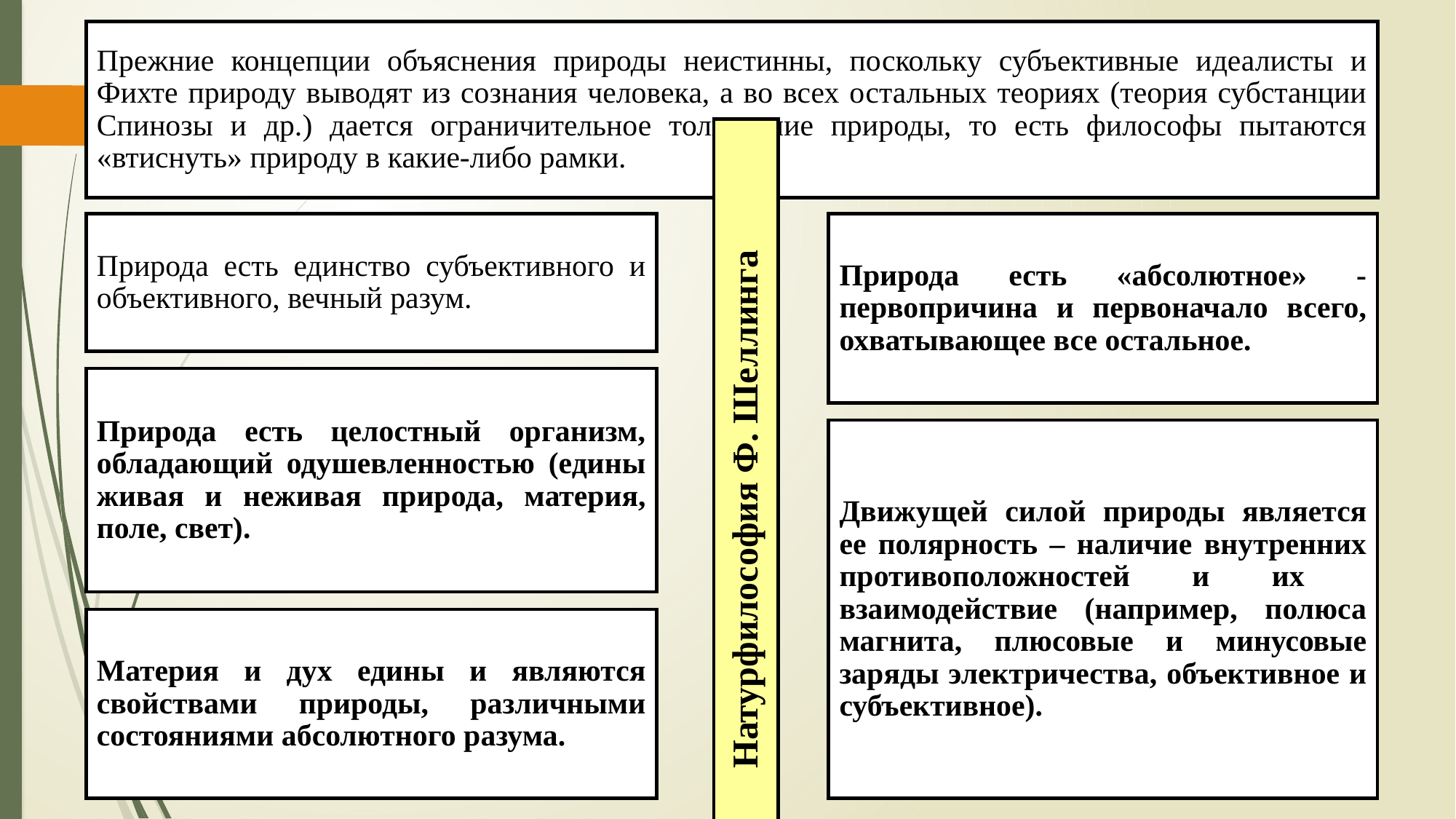

Прежние концепции объяснения природы неистинны, поскольку субъективные идеалисты и Фихте природу выводят из сознания человека, а во всех остальных теориях (теория субстанции Спинозы и др.) дается ограничительное толкование природы, то есть философы пытаются «втиснуть» природу в какие-либо рамки.

Природа есть единство субъективного и объективного, вечный разум.
Природа есть «абсолютное» - первопричина и первоначало всего, охватывающее все остальное.
Природа есть целостный организм, обладающий одушевленностью (едины живая и неживая природа, материя, поле, свет).
Движущей силой природы является ее полярность – наличие внутренних противоположностей и их  взаимодействие (например, полюса магнита, плюсовые и минусовые заряды электричества, объективное и субъективное).
Натурфилософия Ф. Шеллинга
Материя и дух едины и являются свойствами природы, различными состояниями абсолютного разума.